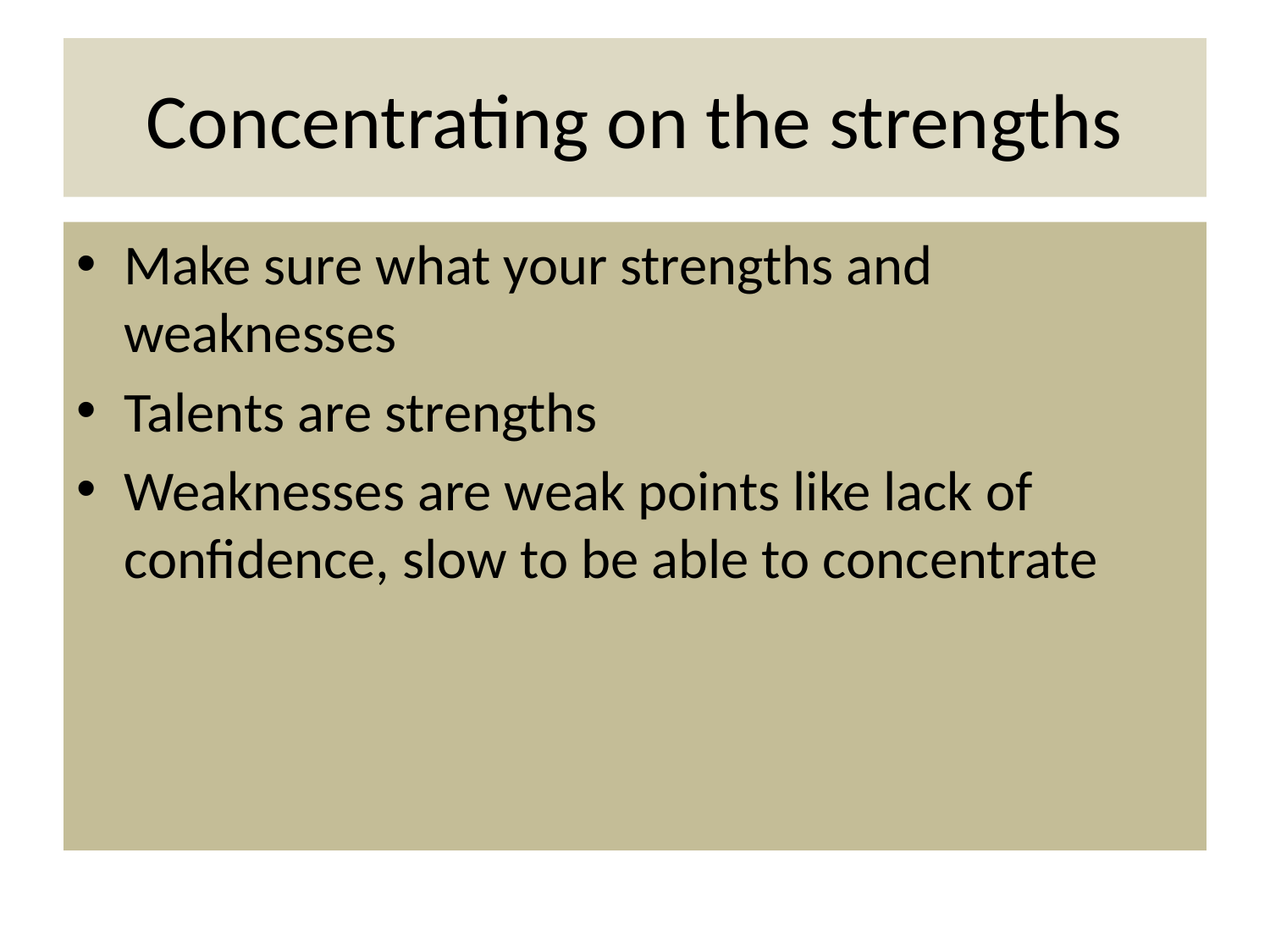

# Concentrating on the strengths
Make sure what your strengths and weaknesses
Talents are strengths
Weaknesses are weak points like lack of confidence, slow to be able to concentrate